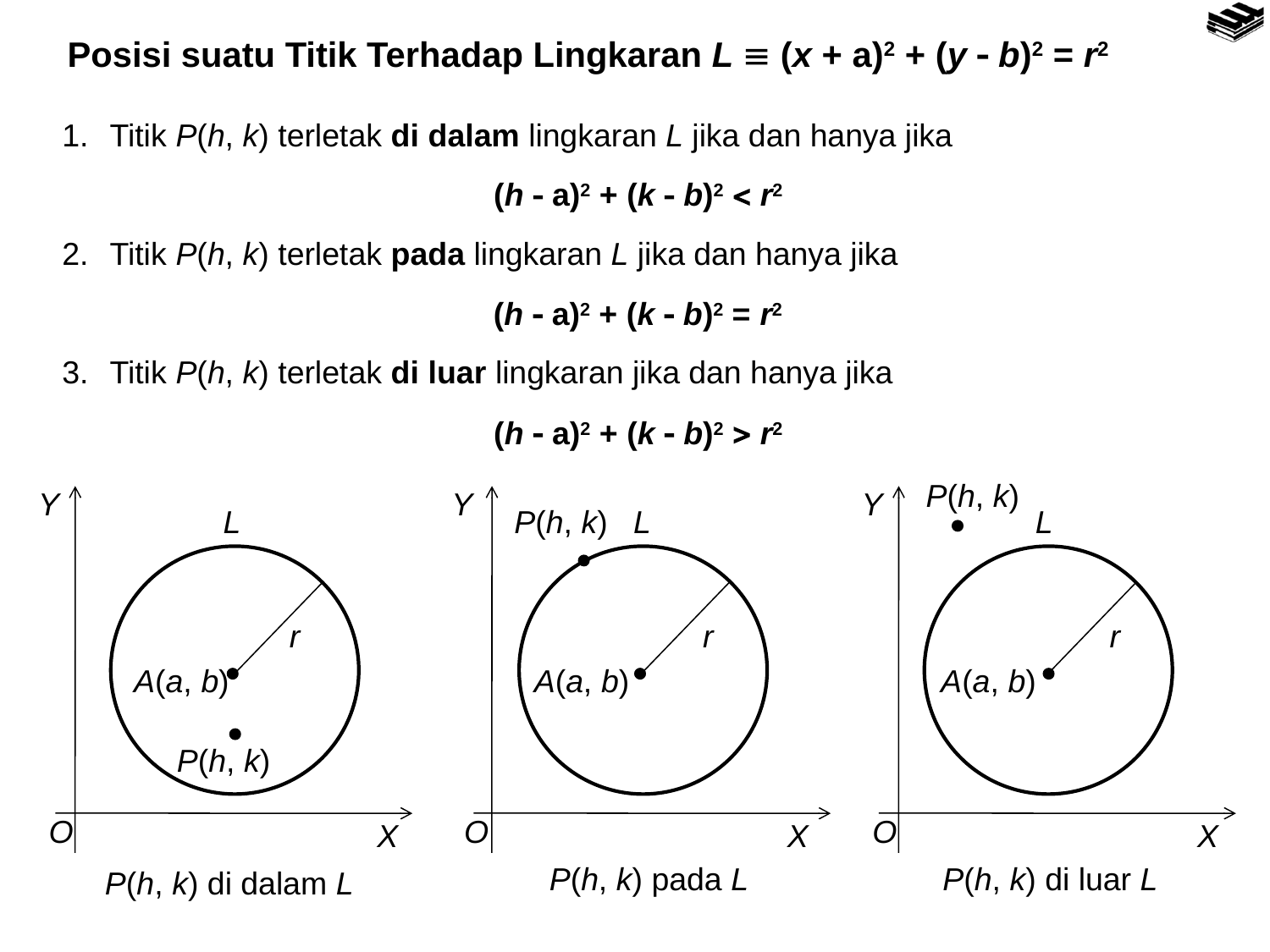

Posisi suatu Titik Terhadap Lingkaran L ≡ (x + a)2 + (y − b)2 = r2
Titik P(h, k) terletak di dalam lingkaran L jika dan hanya jika

Titik P(h, k) terletak pada lingkaran L jika dan hanya jika

Titik P(h, k) terletak di luar lingkaran jika dan hanya jika
(h − a)2 + (k − b)2 < r2
(h − a)2 + (k − b)2 = r2
(h − a)2 + (k − b)2 > r2
P(h, k)
Y
Y
Y
L
P(h, k)
L
L
•
•

r
r
r
•
•
•
A(a, b)
A(a, b)
A(a, b)
•
P(h, k)
X
X
X
P(h, k) pada L
P(h, k) di luar L
P(h, k) di dalam L
O
O
O